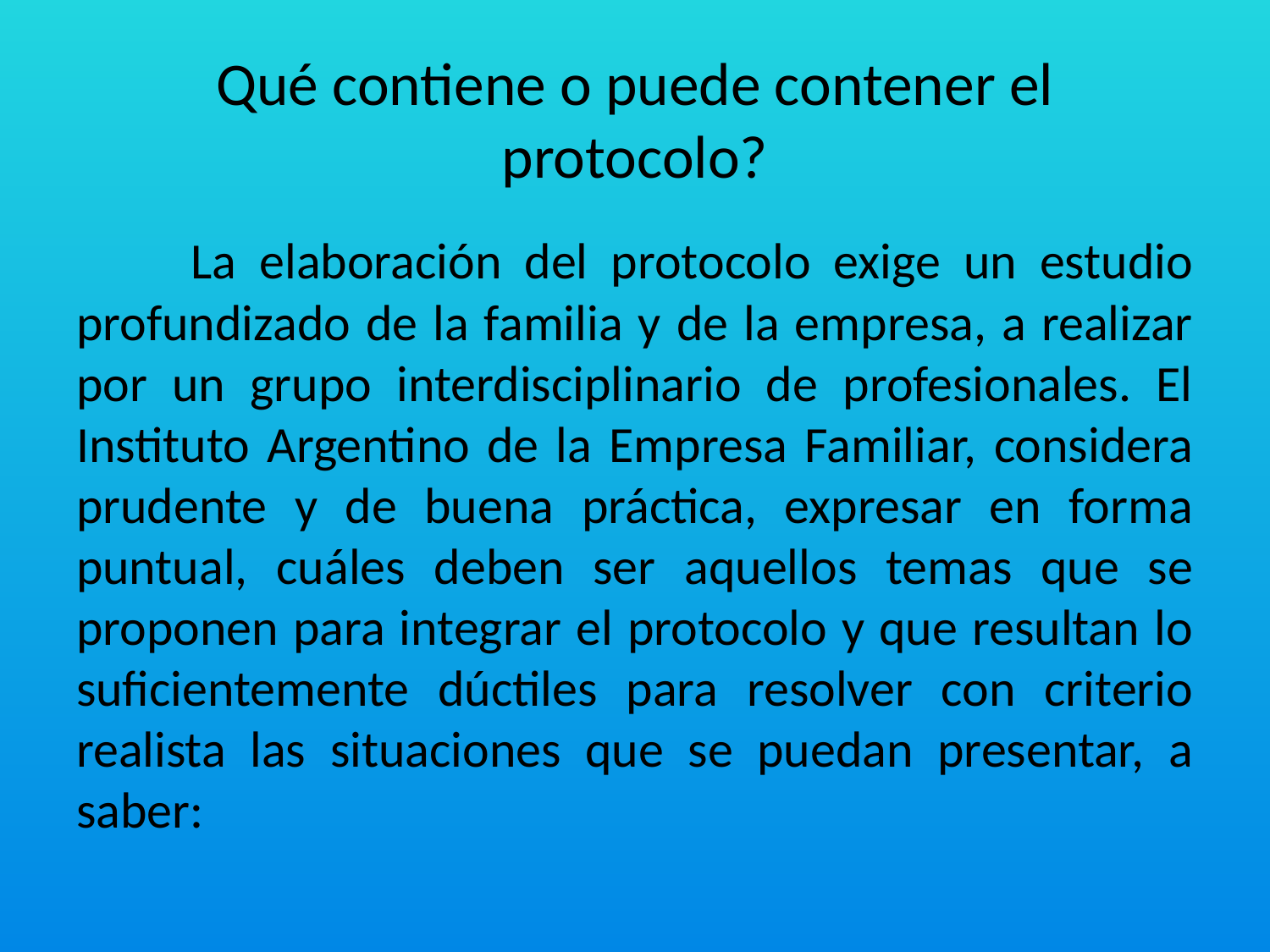

# Qué contiene o puede contener el protocolo?
     La elaboración del protocolo exige un estudio profundizado de la familia y de la empresa, a realizar por un grupo interdisciplinario de profesionales. El Instituto Argentino de la Empresa Familiar, considera prudente y de buena práctica, expresar en forma puntual, cuáles deben ser aquellos temas que se proponen para integrar el protocolo y que resultan lo suficientemente dúctiles para resolver con criterio realista las situaciones que se puedan presentar, a saber: